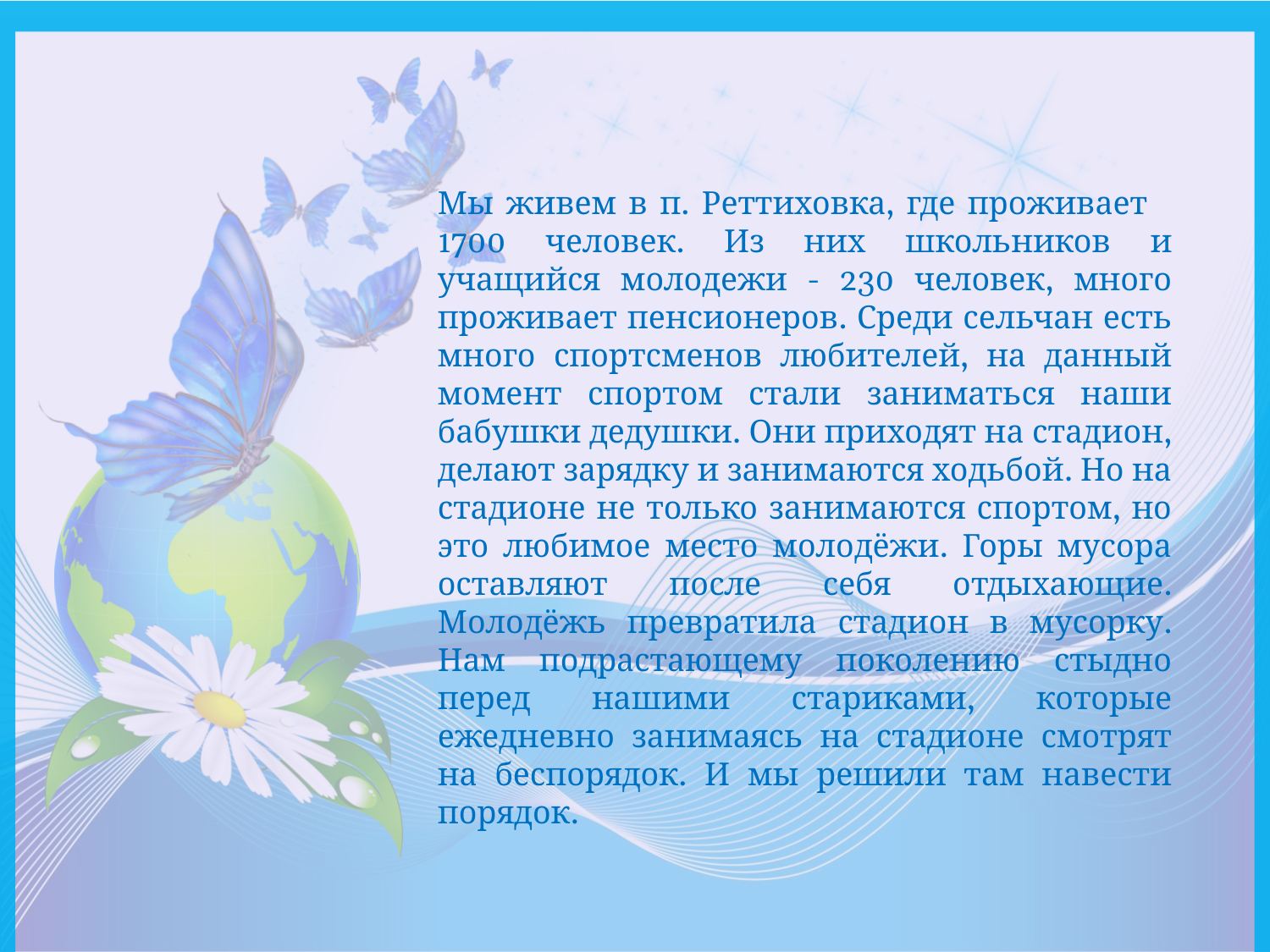

Мы живем в п. Реттиховка, где проживает   1700 человек. Из них школьников и учащийся молодежи - 230 человек, много проживает пенсионеров. Среди сельчан есть много спортсменов любителей, на данный момент спортом стали заниматься наши бабушки дедушки. Они приходят на стадион, делают зарядку и занимаются ходьбой. Но на стадионе не только занимаются спортом, но это любимое место молодёжи. Горы мусора оставляют после себя отдыхающие. Молодёжь превратила стадион в мусорку. Нам подрастающему поколению стыдно перед нашими стариками, которые ежедневно занимаясь на стадионе смотрят на беспорядок. И мы решили там навести порядок.